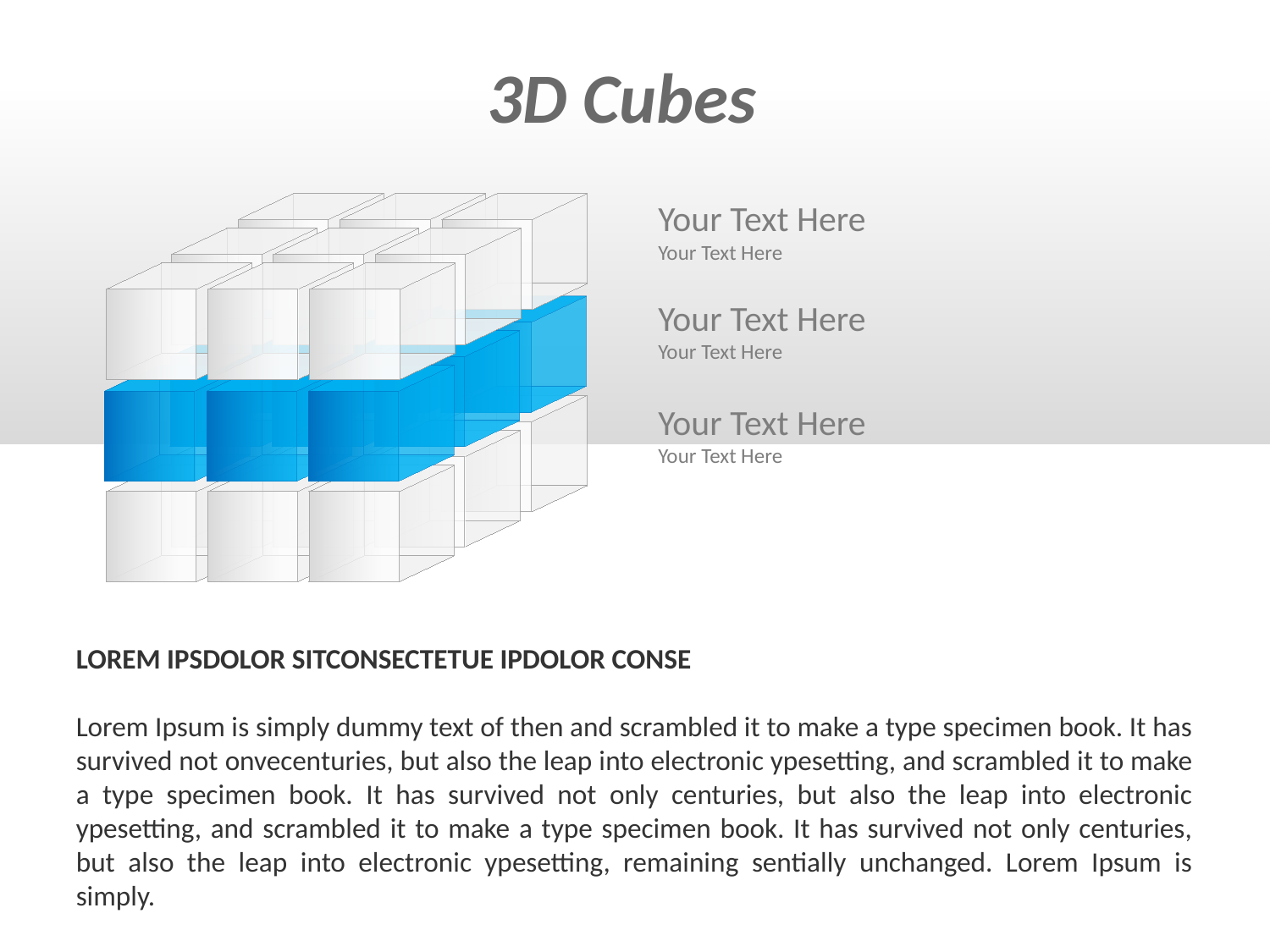

3D Cubes
Your Text Here
Your Text Here

Your Text Here
Your Text Here

Your Text Here
Your Text Here

LOREM IPSDOLOR SITCONSECTETUE IPDOLOR CONSE

Lorem Ipsum is simply dummy text of then and scrambled it to make a type specimen book. It has survived not onvecenturies, but also the leap into electronic ypesetting, and scrambled it to make a type specimen book. It has survived not only centuries, but also the leap into electronic ypesetting, and scrambled it to make a type specimen book. It has survived not only centuries, but also the leap into electronic ypesetting, remaining sentially unchanged. Lorem Ipsum is simply.